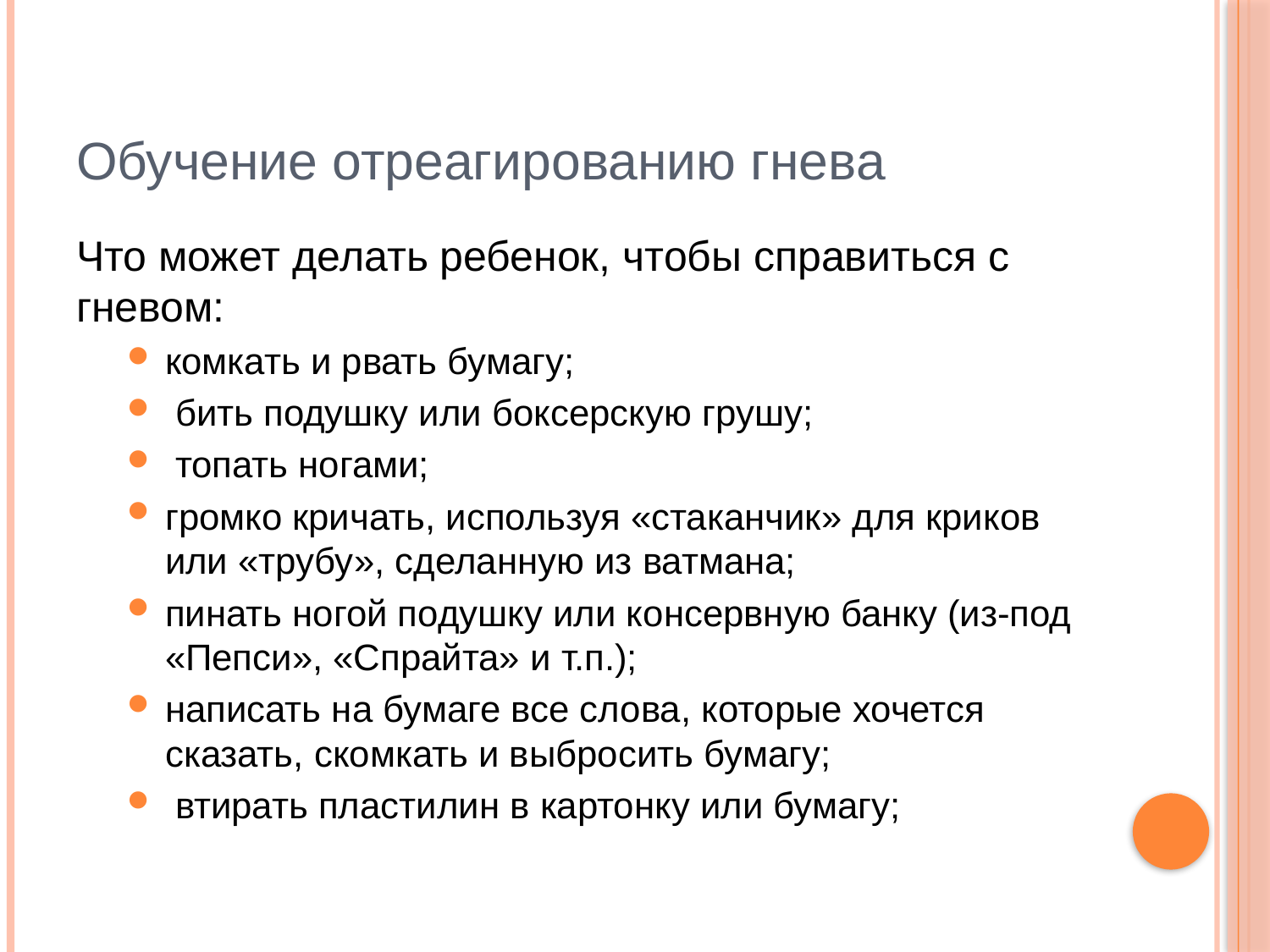

Обучение отреагированию гнева
Что может делать ребенок, чтобы справиться с гневом:
комкать и рвать бумагу;
 бить подушку или боксерскую грушу;
 топать ногами;
громко кричать, используя «стаканчик» для криков или «трубу», сделанную из ватмана;
пинать ногой подушку или консервную банку (из-под «Пепси», «Спрайта» и т.п.);
написать на бумаге все слова, которые хочется сказать, скомкать и выбросить бумагу;
 втирать пластилин в картонку или бумагу;